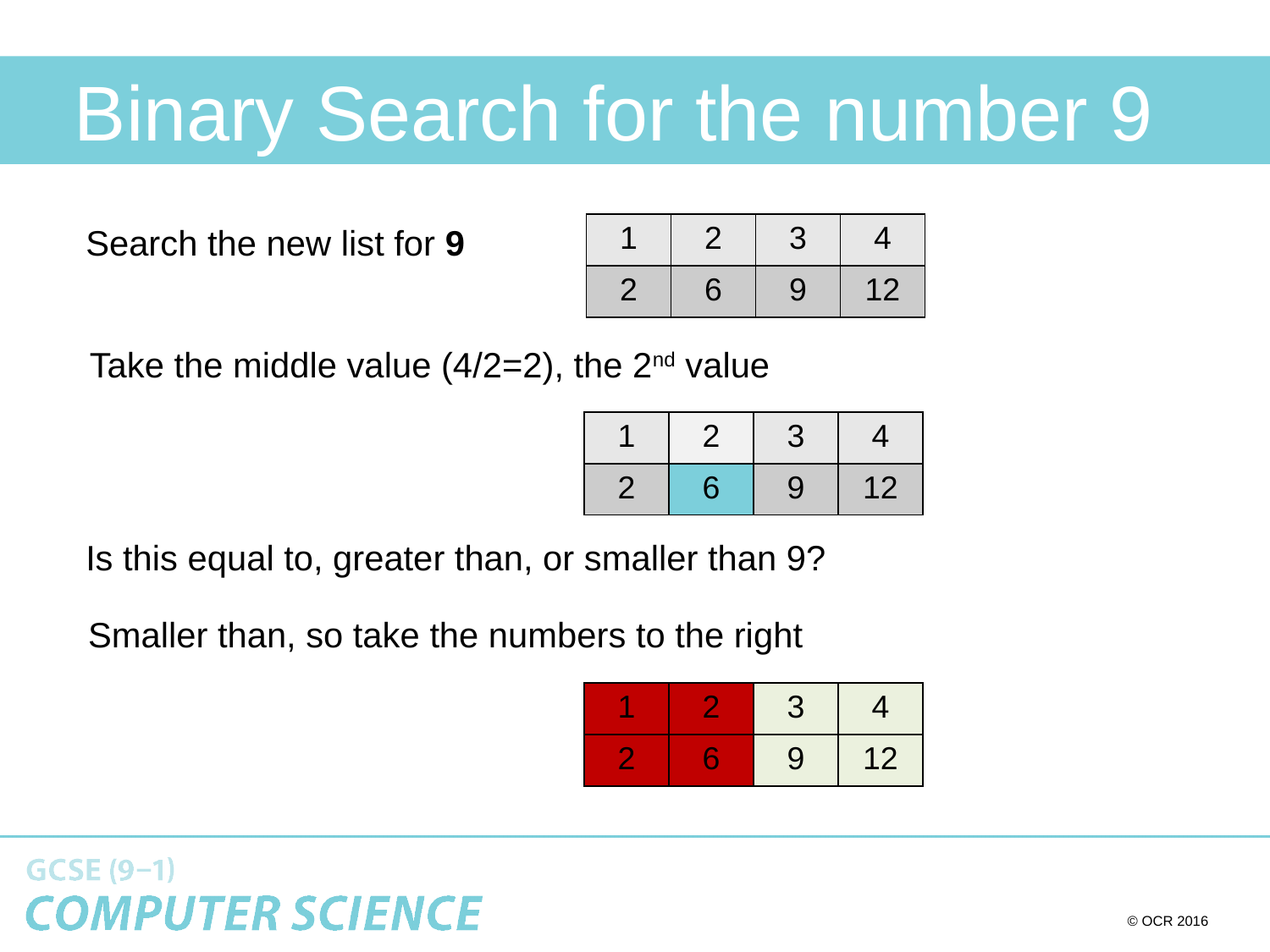

# Binary Search for the number 9
| 1 | 2 | 3 | 4 |
| --- | --- | --- | --- |
| 2 | 6 | 9 | 12 |
Search the new list for 9
Take the middle value (4/2=2), the 2nd value
| 1 | 2 | 3 | 4 |
| --- | --- | --- | --- |
| 2 | 6 | 9 | 12 |
Is this equal to, greater than, or smaller than 9?
Smaller than, so take the numbers to the right
| 1 | 2 | 3 | 4 |
| --- | --- | --- | --- |
| 2 | 6 | 9 | 12 |